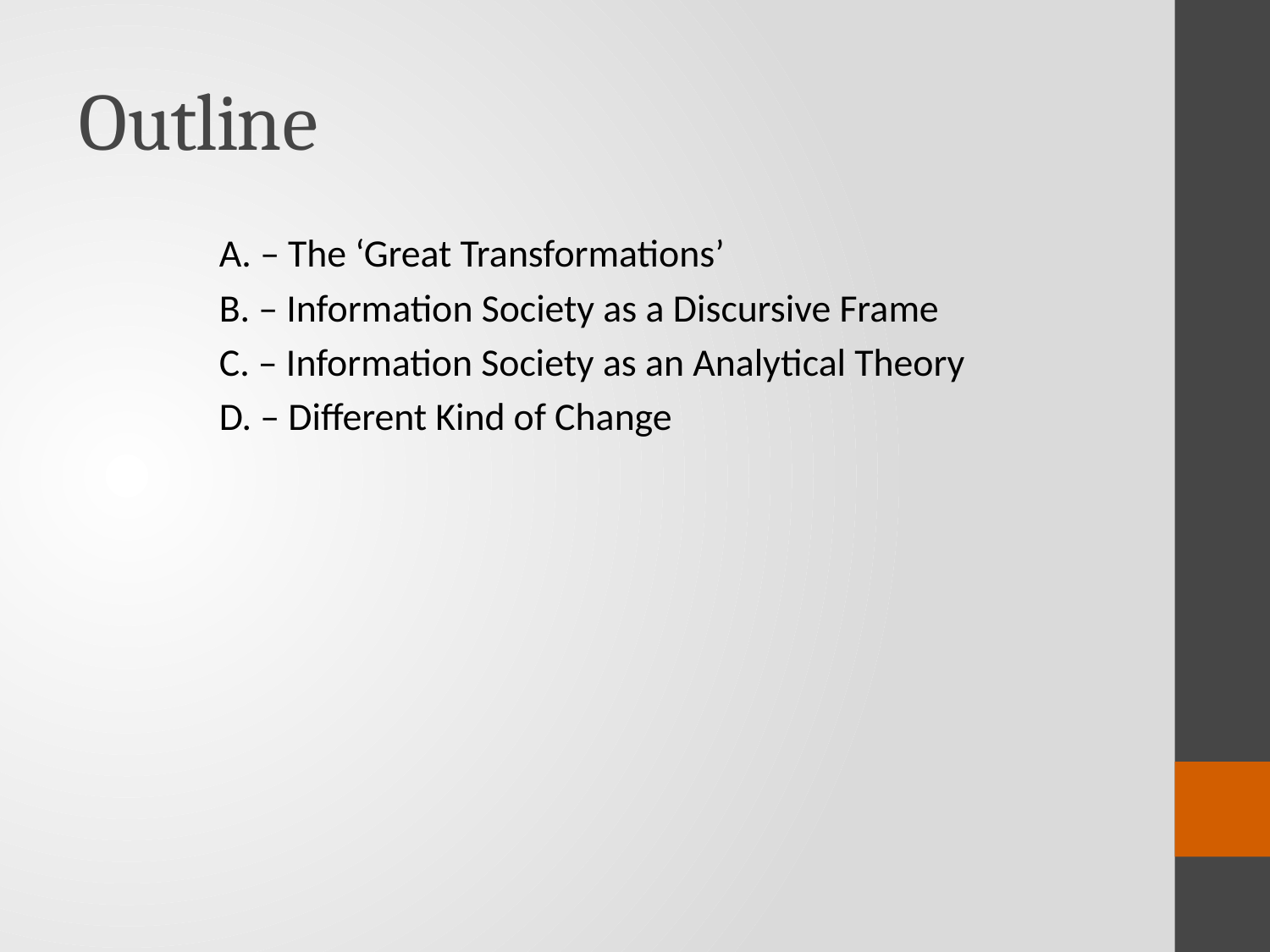

# Outline
	A. – The ‘Great Transformations’
	B. – Information Society as a Discursive Frame
	C. – Information Society as an Analytical Theory
	D. – Different Kind of Change